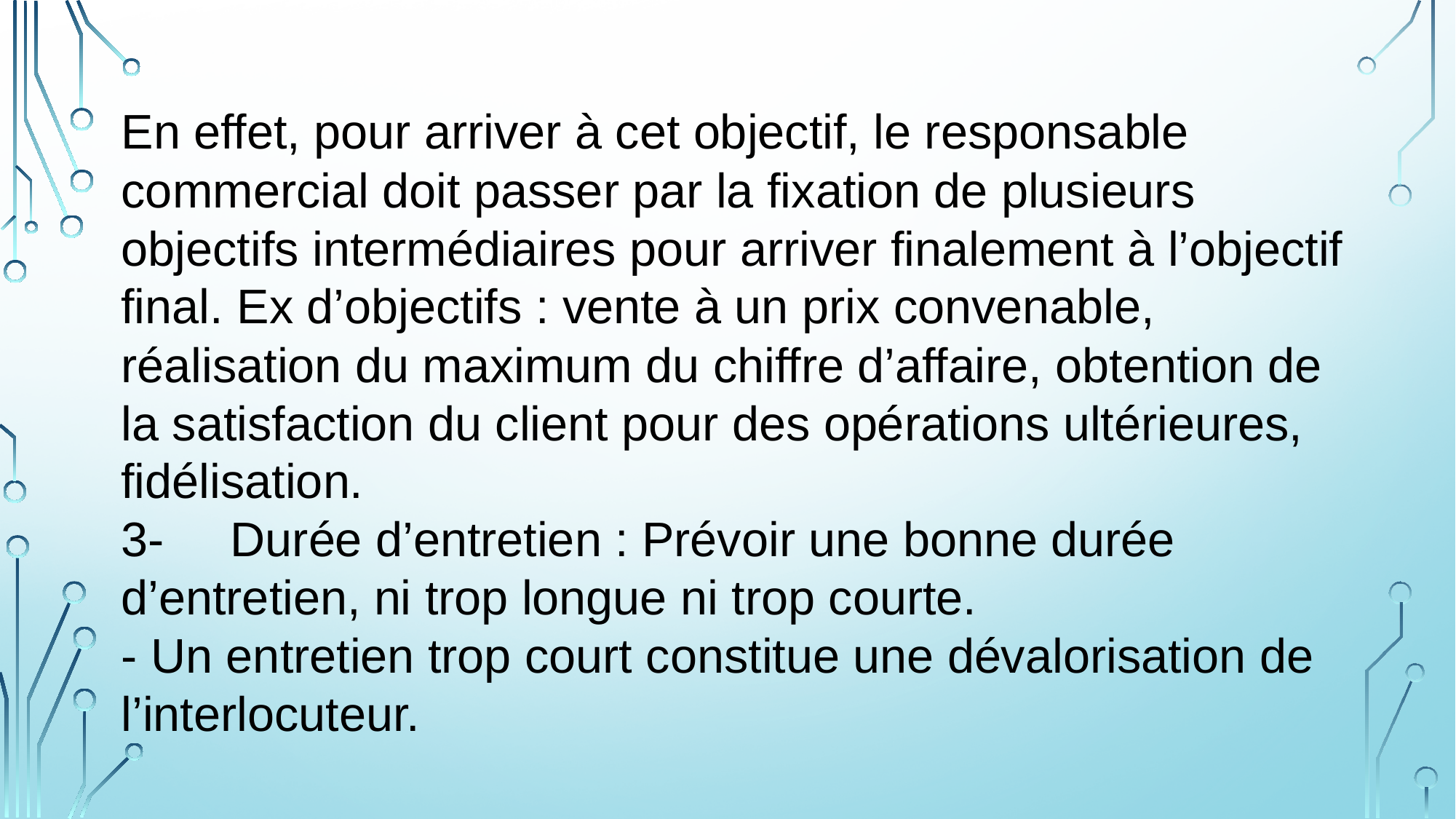

En effet, pour arriver à cet objectif, le responsable commercial doit passer par la fixation de plusieurs objectifs intermédiaires pour arriver finalement à l’objectif final. Ex d’objectifs : vente à un prix convenable, réalisation du maximum du chiffre d’affaire, obtention de la satisfaction du client pour des opérations ultérieures, fidélisation.
3-	Durée d’entretien : Prévoir une bonne durée d’entretien, ni trop longue ni trop courte.
- Un entretien trop court constitue une dévalorisation de l’interlocuteur.